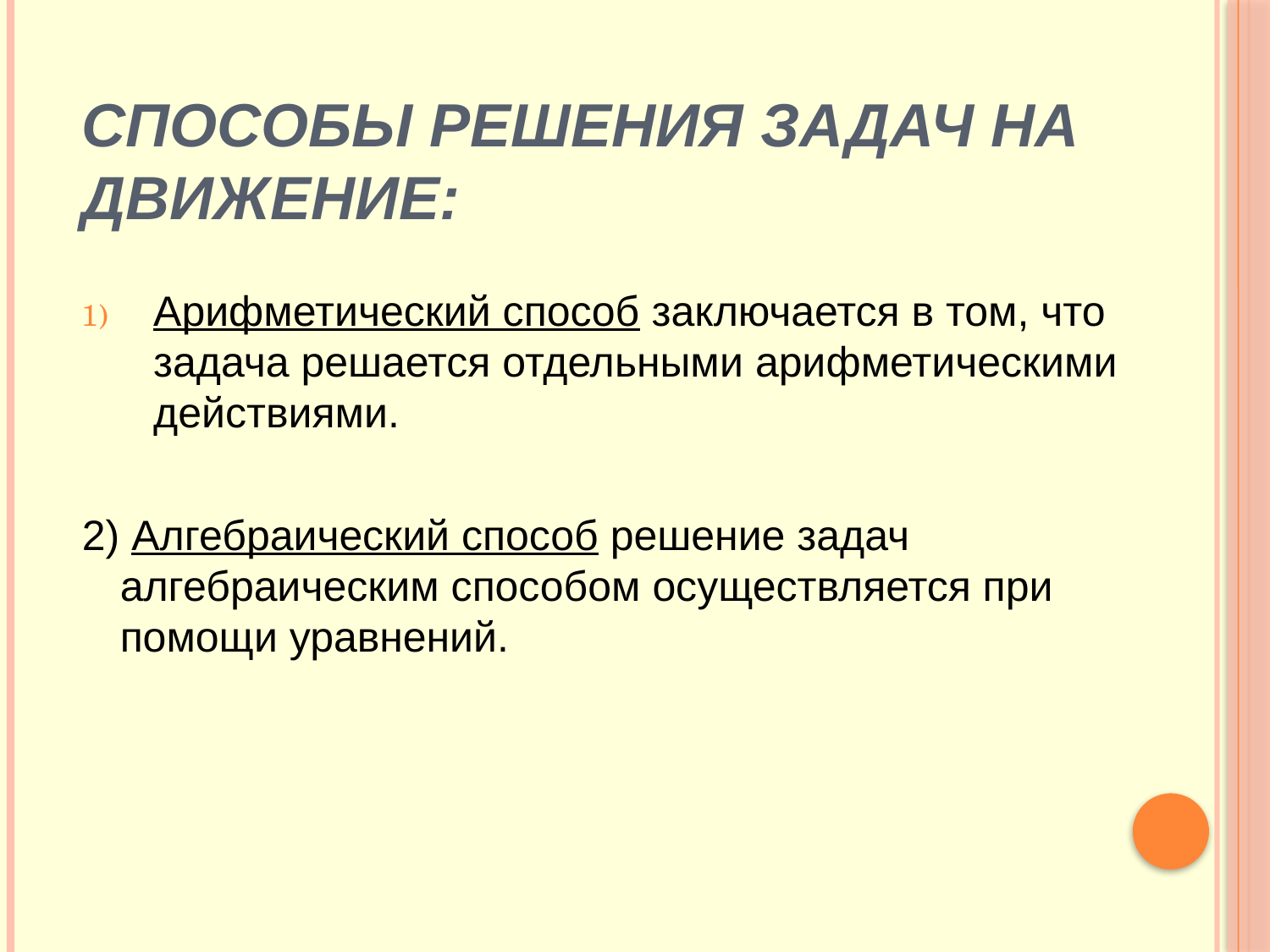

# Способы решения задач на движение:
Арифметический способ заключается в том, что задача решается отдельными арифметическими действиями.

2) Алгебраический способ решение задач алгебраическим способом осуществляется при помощи уравнений.